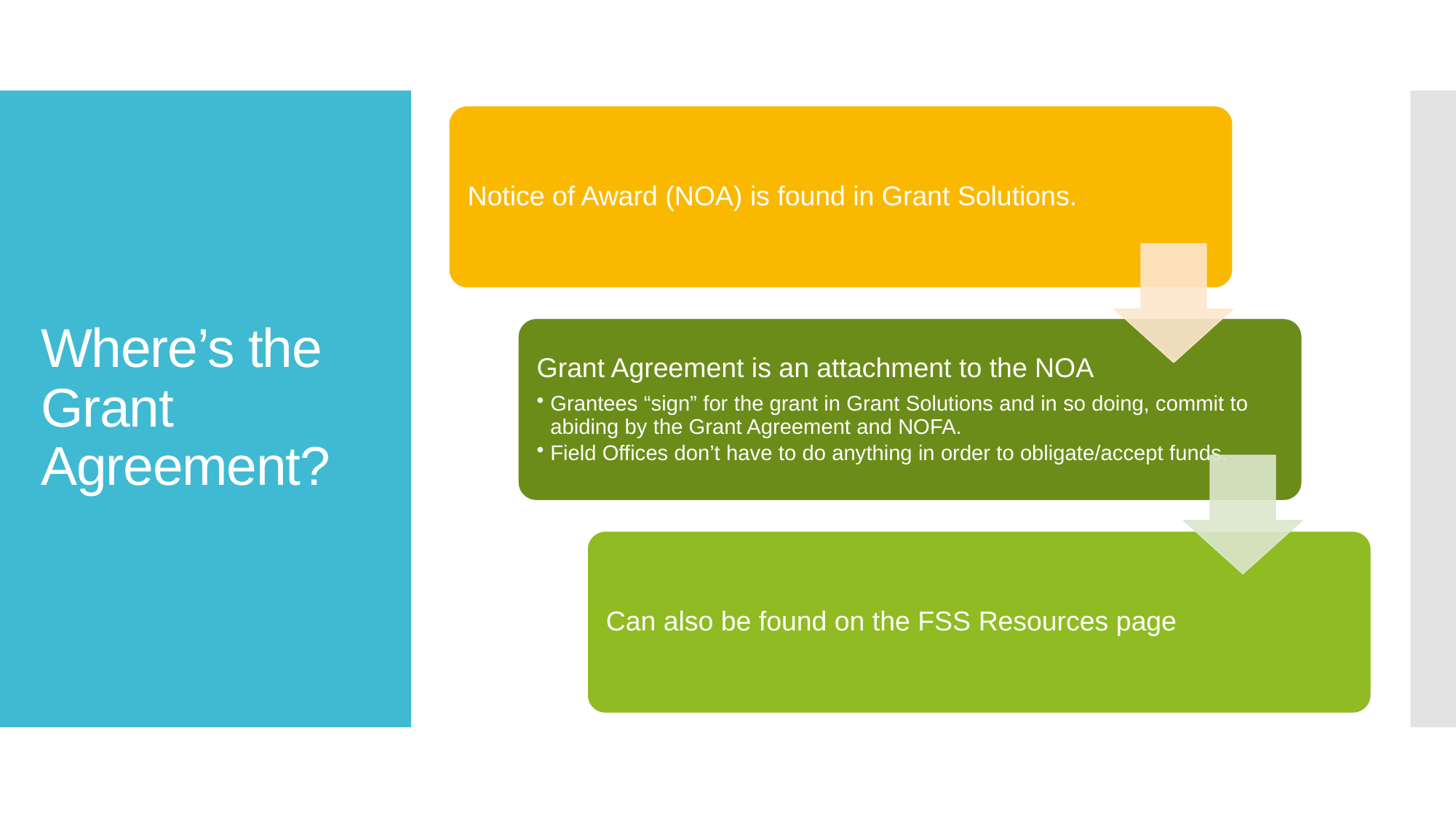

Notice of Award (NOA) is found in Grant Solutions.
Grant Agreement is an attachment to the NOA
Grantees “sign” for the grant in Grant Solutions and in so doing, commit to abiding by the Grant Agreement and NOFA.
Field Offices don’t have to do anything in order to obligate/accept funds.
Can also be found on the FSS Resources page

# Where’s the Grant Agreement?